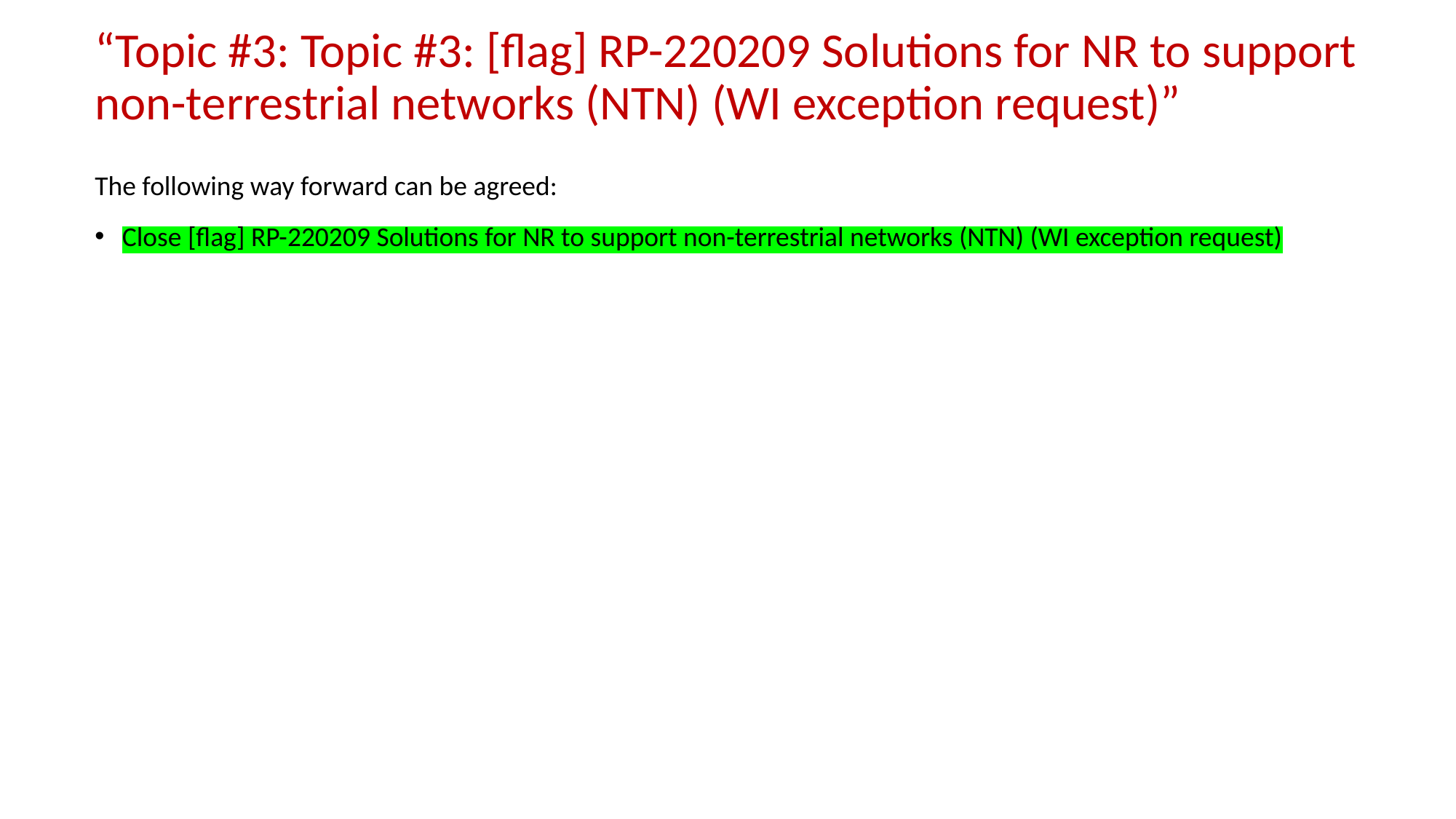

# “Topic #3: Topic #3: [flag] RP-220209 Solutions for NR to support non-terrestrial networks (NTN) (WI exception request)”
The following way forward can be agreed:
Close [flag] RP-220209 Solutions for NR to support non-terrestrial networks (NTN) (WI exception request)